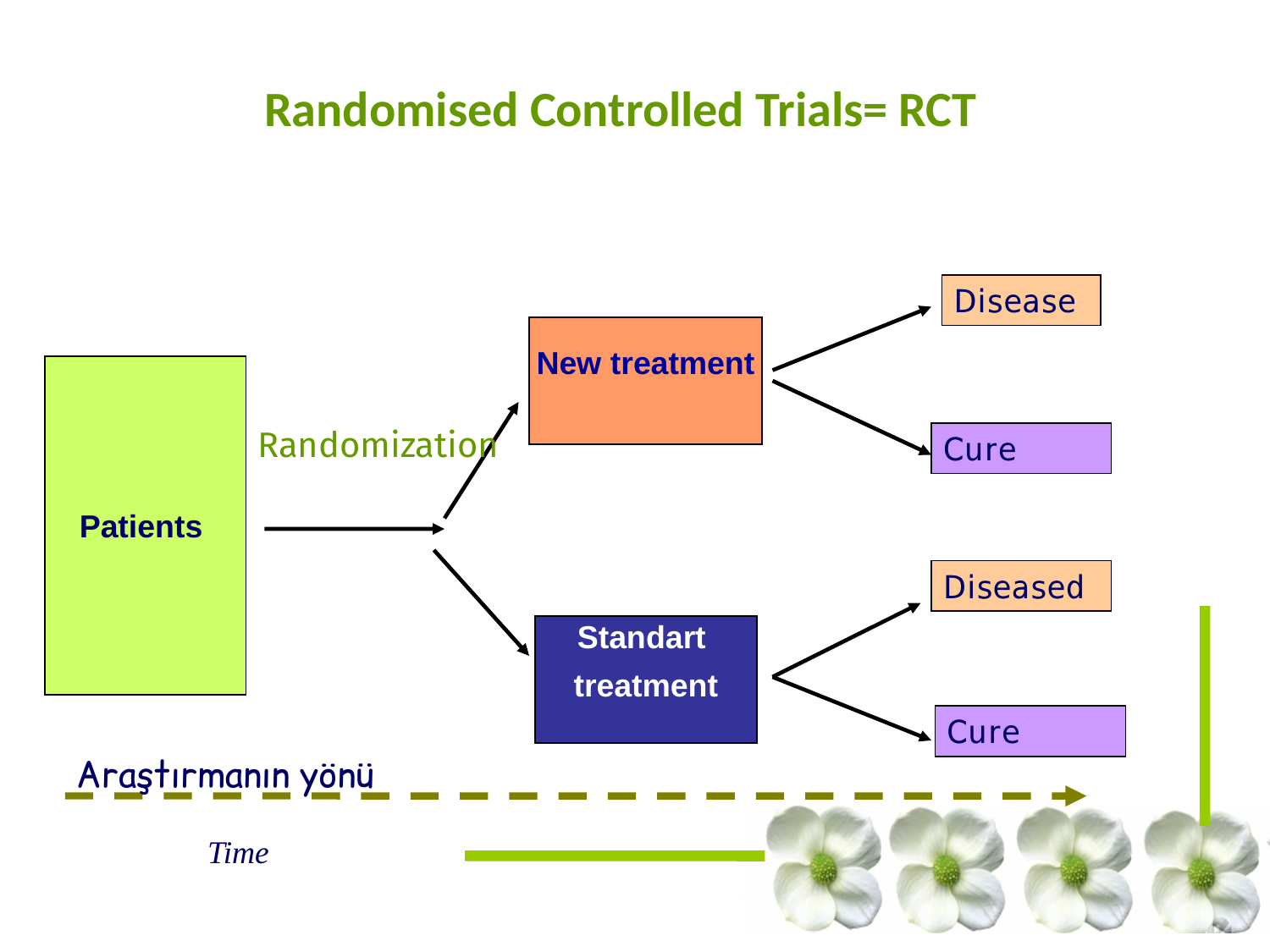

# Randomised Controlled Trials= RCT
Disease

New treatment

Patients

Randomization
Cure

Diseased

Standart
treatment

Cure
Araştırmanın yönü

Time